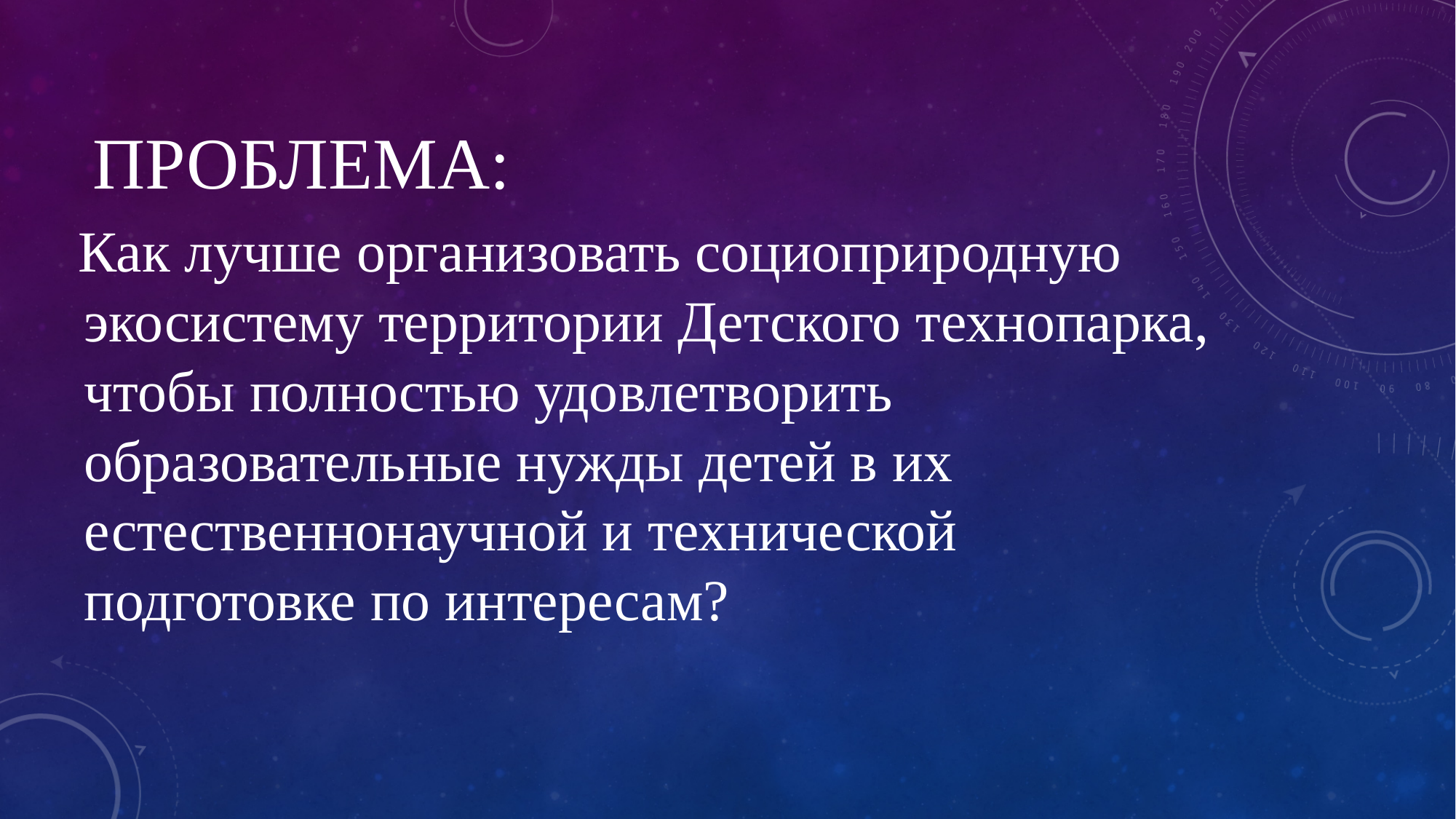

# Проблема:
  Как лучше организовать социоприродную экосистему территории Детского технопарка, чтобы полностью удовлетворить образовательные нужды детей в их естественнонаучной и технической подготовке по интересам?